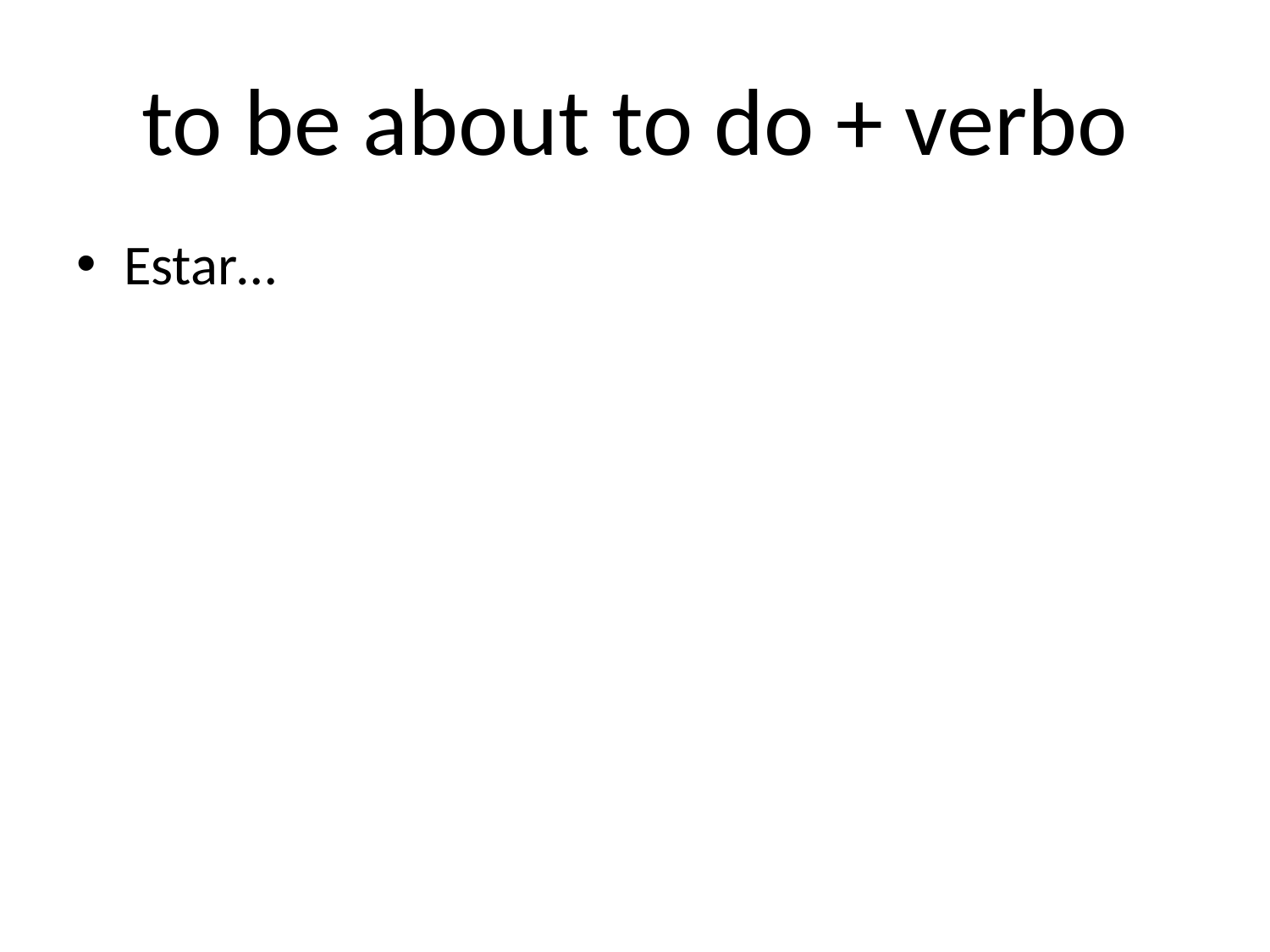

# to be about to do + verbo
Estar…